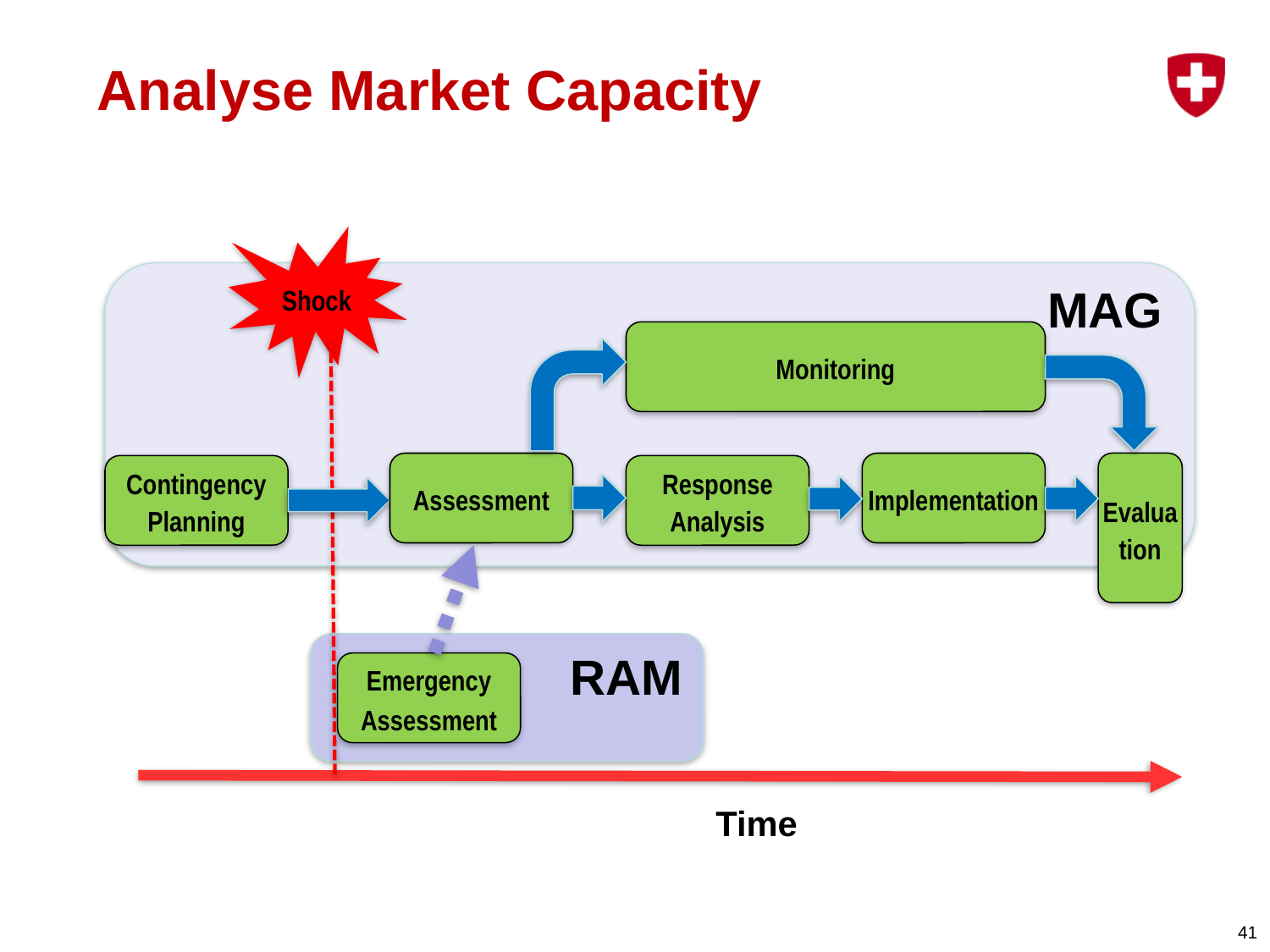

# Analyse Market Capacity
Shock

MAG
Monitoring

Assessment
Implementation
Evaluation
Contingency Planning
Response Analysis

RAM
Emergency
Assessment
Time
41